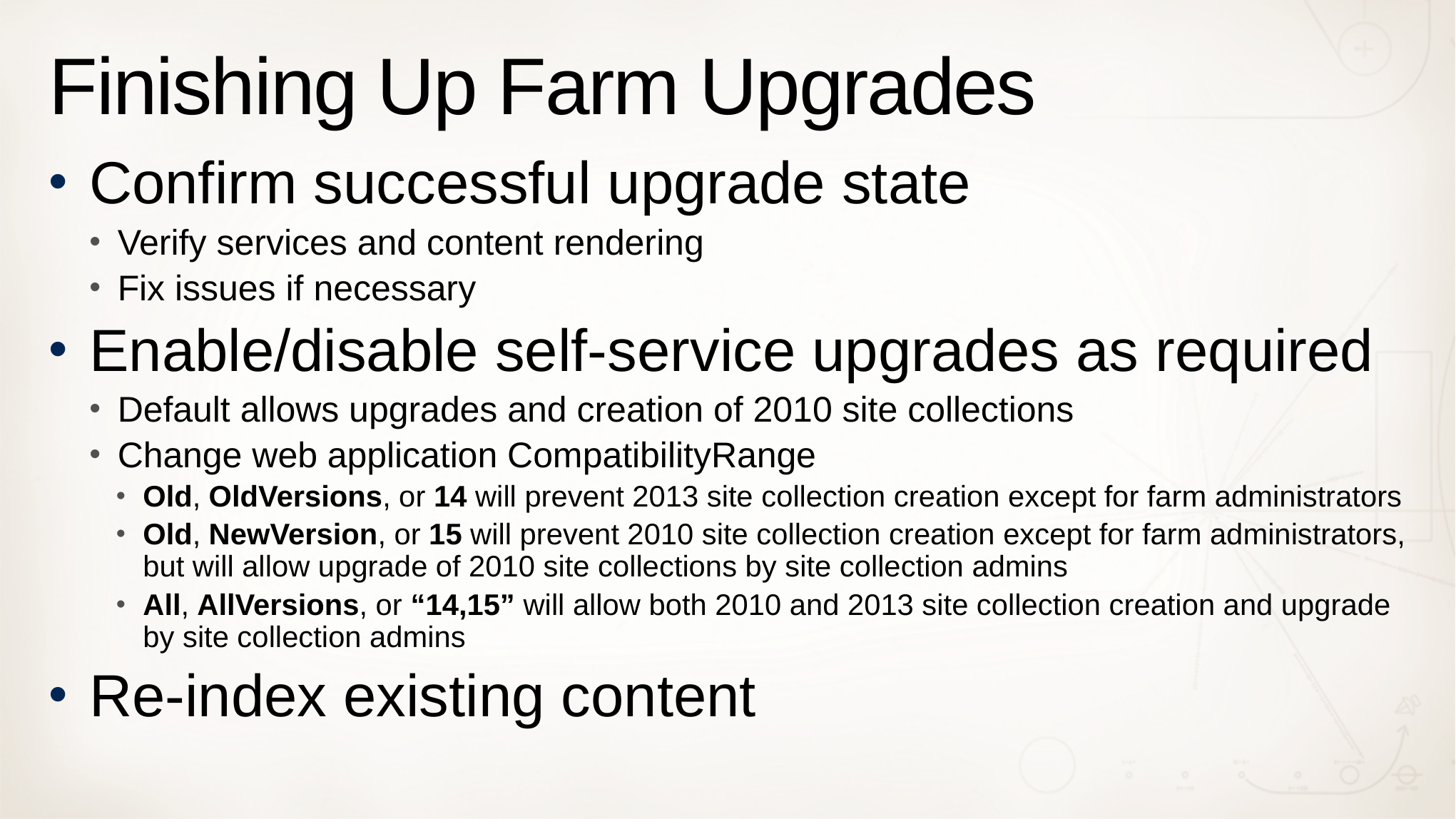

# Finishing Up Farm Upgrades
Confirm successful upgrade state
Verify services and content rendering
Fix issues if necessary
Enable/disable self-service upgrades as required
Default allows upgrades and creation of 2010 site collections
Change web application CompatibilityRange
Old, OldVersions, or 14 will prevent 2013 site collection creation except for farm administrators
Old, NewVersion, or 15 will prevent 2010 site collection creation except for farm administrators, but will allow upgrade of 2010 site collections by site collection admins
All, AllVersions, or “14,15” will allow both 2010 and 2013 site collection creation and upgrade by site collection admins
Re-index existing content